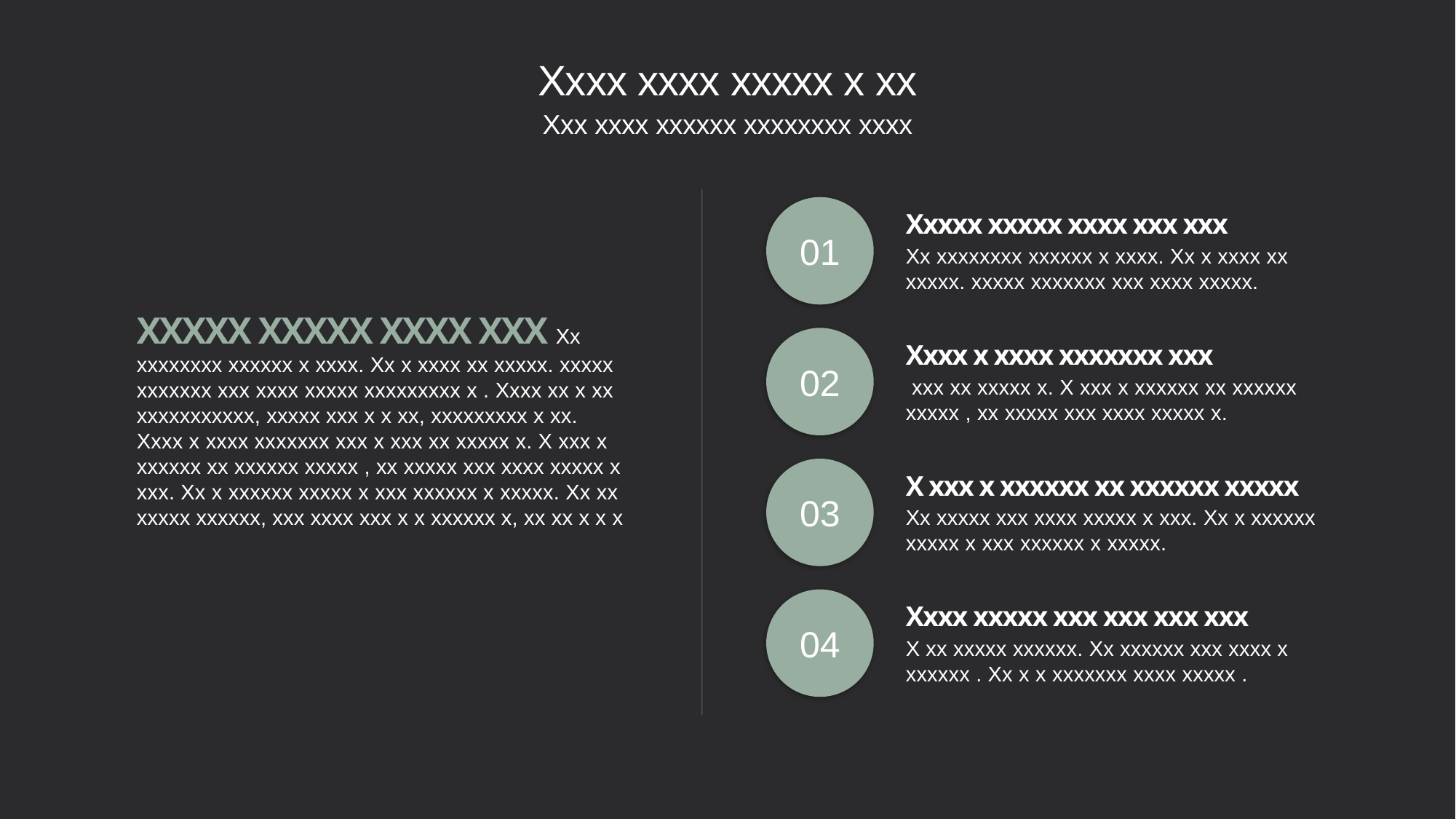

# Xxxx xxxx xxxxx x xx
Xxx xxxx xxxxxx xxxxxxxx xxxx
01
Xxxxx xxxxx xxxx xxx xxx
Xx xxxxxxxx xxxxxx x xxxx. Xx x xxxx xx xxxxx. xxxxx xxxxxxx xxx xxxx xxxxx.
Xxxxx xxxxx xxxx xxx Xx xxxxxxxx xxxxxx x xxxx. Xx x xxxx xx xxxxx. xxxxx xxxxxxx xxx xxxx xxxxx xxxxxxxxx x . Xxxx xx x xx xxxxxxxxxxx, xxxxx xxx x x xx, xxxxxxxxx x xx. Xxxx x xxxx xxxxxxx xxx x xxx xx xxxxx x. X xxx x xxxxxx xx xxxxxx xxxxx , xx xxxxx xxx xxxx xxxxx x xxx. Xx x xxxxxx xxxxx x xxx xxxxxx x xxxxx. Xx xx xxxxx xxxxxx, xxx xxxx xxx x x xxxxxx x, xx xx x x x
02
Xxxx x xxxx xxxxxxx xxx
 xxx xx xxxxx x. X xxx x xxxxxx xx xxxxxx xxxxx , xx xxxxx xxx xxxx xxxxx x.
03
X xxx x xxxxxx xx xxxxxx xxxxx
Xx xxxxx xxx xxxx xxxxx x xxx. Xx x xxxxxx xxxxx x xxx xxxxxx x xxxxx.
04
Xxxx xxxxx xxx xxx xxx xxx
X xx xxxxx xxxxxx. Xx xxxxxx xxx xxxx x xxxxxx . Xx x x xxxxxxx xxxx xxxxx .